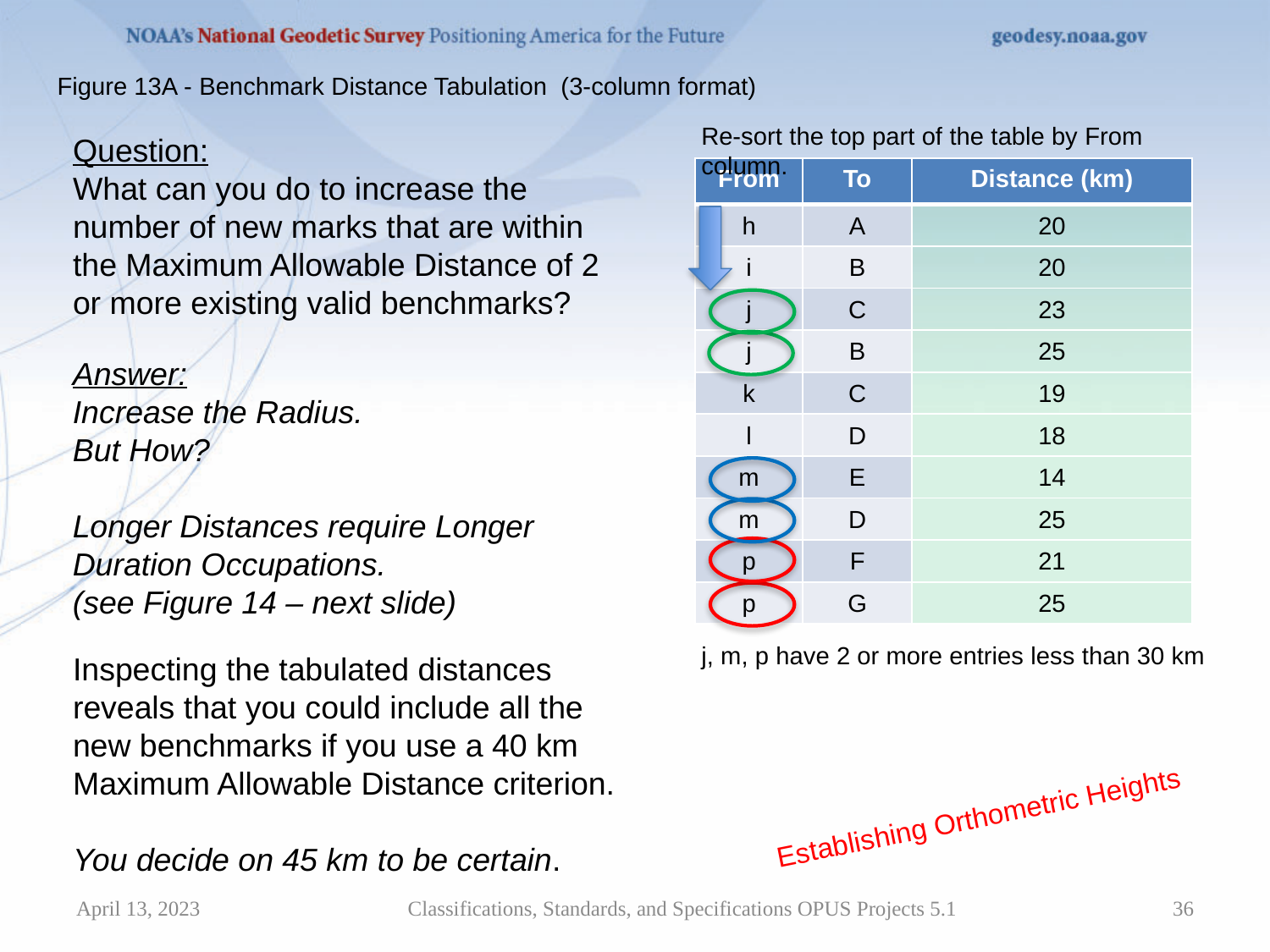

Figure 13A - Benchmark Distance Tabulation  (3-column format)
Re-sort the top part of the table by From column.
Question:
What can you do to increase the number of new marks that are within the Maximum Allowable Distance of 2 or more existing valid benchmarks?
| From | To | Distance (km) |
| --- | --- | --- |
| h | A | 20 |
| i | B | 20 |
| j | C | 23 |
| j | B | 25 |
| k | C | 19 |
| l | D | 18 |
| m | E | 14 |
| m | D | 25 |
| p | F | 21 |
| p | G | 25 |

Answer:
Increase the Radius.
But How?

Longer Distances require Longer Duration Occupations.
(see Figure 14 – next slide)

j, m, p have 2 or more entries less than 30 km
Inspecting the tabulated distances reveals that you could include all the new benchmarks if you use a 40 km Maximum Allowable Distance criterion.

You decide on 45 km to be certain.
Establishing Orthometric Heights
April 13, 2023
Classifications, Standards, and Specifications OPUS Projects 5.1
36